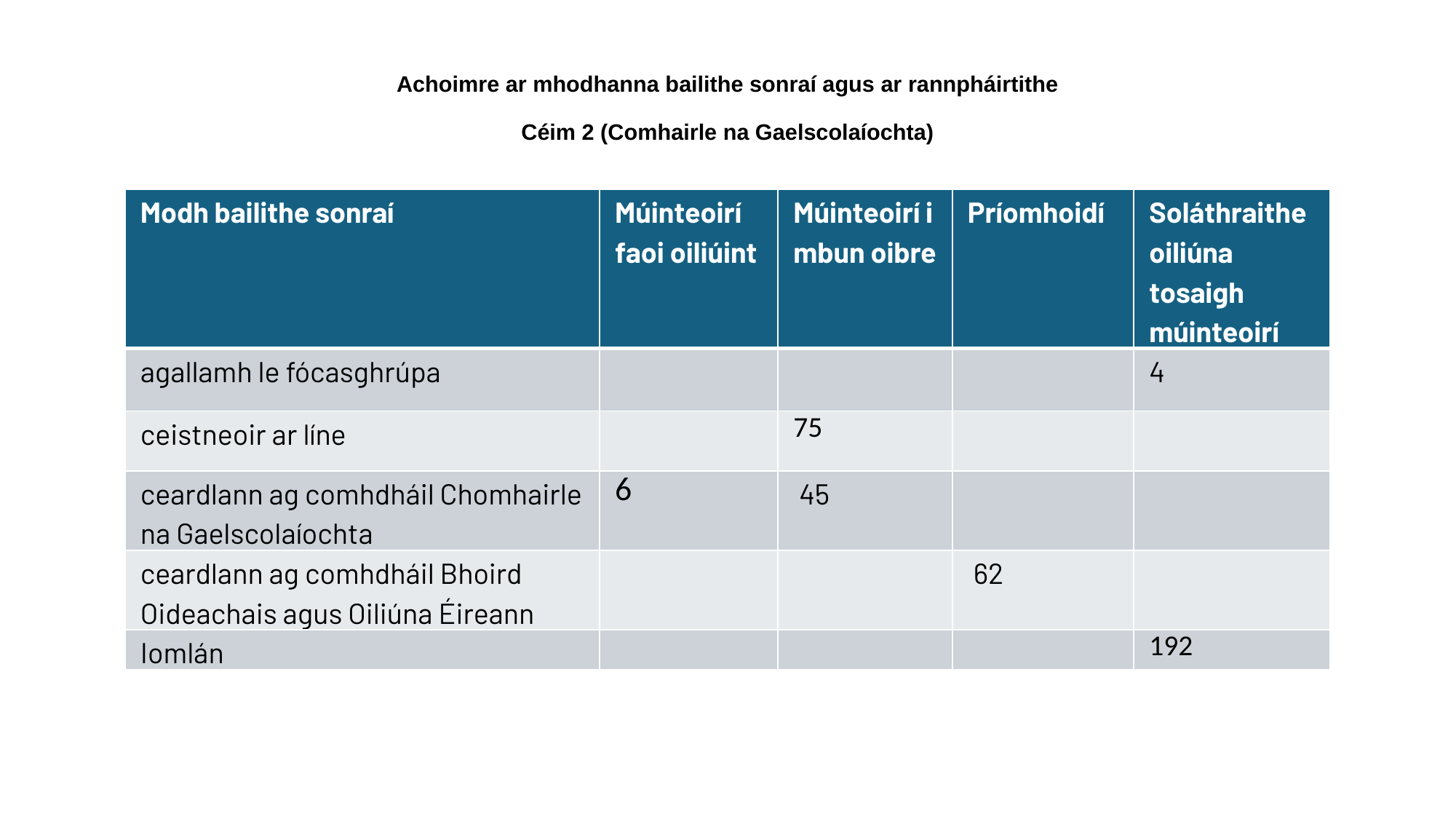

# Achoimre ar mhodhanna bailithe sonraí agus ar rannpháirtithe Céim 2 (Comhairle na Gaelscolaíochta)
| Modh bailithe sonraí | Múinteoirí faoi oiliúint | Múinteoirí i mbun oibre | Príomhoidí | Soláthraithe oiliúna tosaigh múinteoirí |
| --- | --- | --- | --- | --- |
| agallamh le fócasghrúpa |  |  |  | 4 |
| ceistneoir ar líne |  | 75 |  |  |
| ceardlann ag comhdháil Chomhairle na Gaelscolaíochta | 6 | 45 |  |  |
| ceardlann ag comhdháil Bhoird Oideachais agus Oiliúna Éireann |  |  | 62 |  |
| Iomlán |  |  |  | 192 |